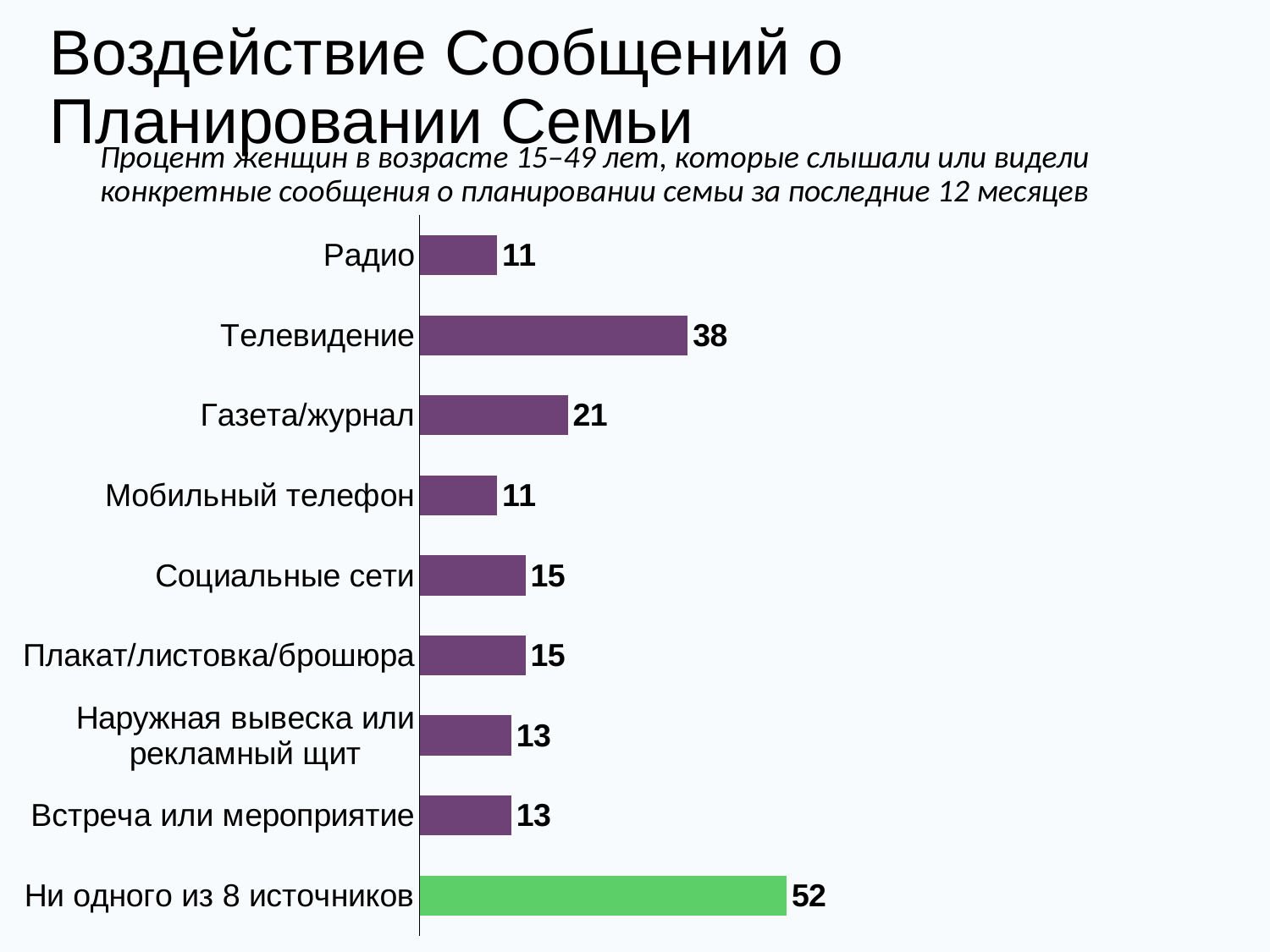

# Воздействие Сообщений о Планировании Семьи
Процент женщин в возрасте 15–49 лет, которые слышали или видели конкретные сообщения о планировании семьи за последние 12 месяцев

### Chart

| Category | Women |
|---|---|
| Ни одного из 8 источников | 52.0 |
| Встреча или мероприятие | 13.0 |
| Наружная вывеска или рекламный щит | 13.0 |
| Плакат/листовка/брошюра | 15.0 |
| Социальные сети | 15.0 |
| Мобильный телефон | 11.0 |
| Газета/журнал | 21.0 |
| Телевидение | 38.0 |
| Радио | 11.0 |